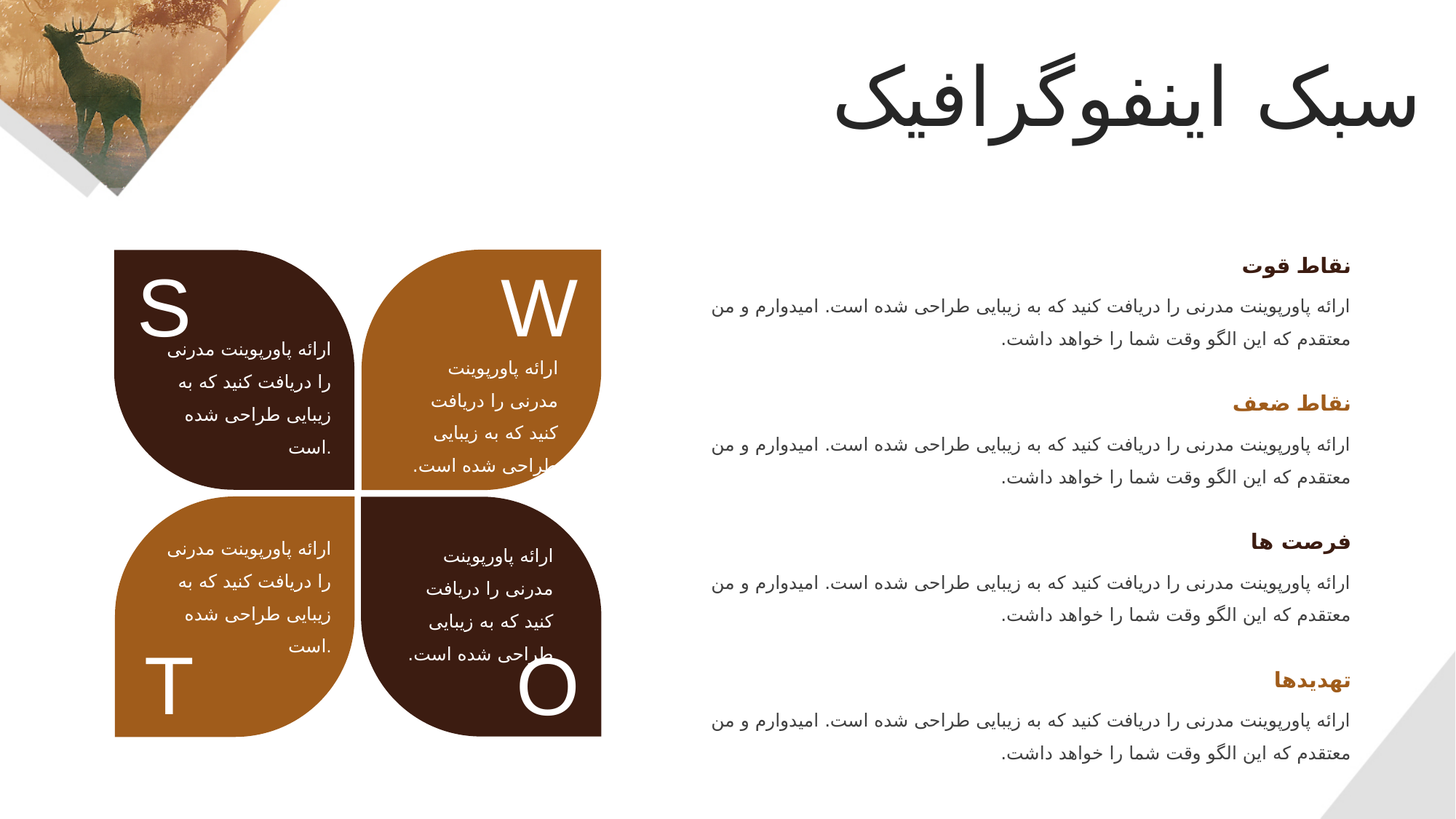

سبک اینفوگرافیک
نقاط قوت
ارائه پاورپوینت مدرنی را دریافت کنید که به زیبایی طراحی شده است. امیدوارم و من معتقدم که این الگو وقت شما را خواهد داشت.

S
W
ارائه پاورپوینت مدرنی را دریافت کنید که به زیبایی طراحی شده است.
ارائه پاورپوینت مدرنی را دریافت کنید که به زیبایی طراحی شده است.
نقاط ضعف
ارائه پاورپوینت مدرنی را دریافت کنید که به زیبایی طراحی شده است. امیدوارم و من معتقدم که این الگو وقت شما را خواهد داشت.
ارائه پاورپوینت مدرنی را دریافت کنید که به زیبایی طراحی شده است.
فرصت ها
ارائه پاورپوینت مدرنی را دریافت کنید که به زیبایی طراحی شده است. امیدوارم و من معتقدم که این الگو وقت شما را خواهد داشت.
ارائه پاورپوینت مدرنی را دریافت کنید که به زیبایی طراحی شده است.
T
O
تهدیدها
ارائه پاورپوینت مدرنی را دریافت کنید که به زیبایی طراحی شده است. امیدوارم و من معتقدم که این الگو وقت شما را خواهد داشت.